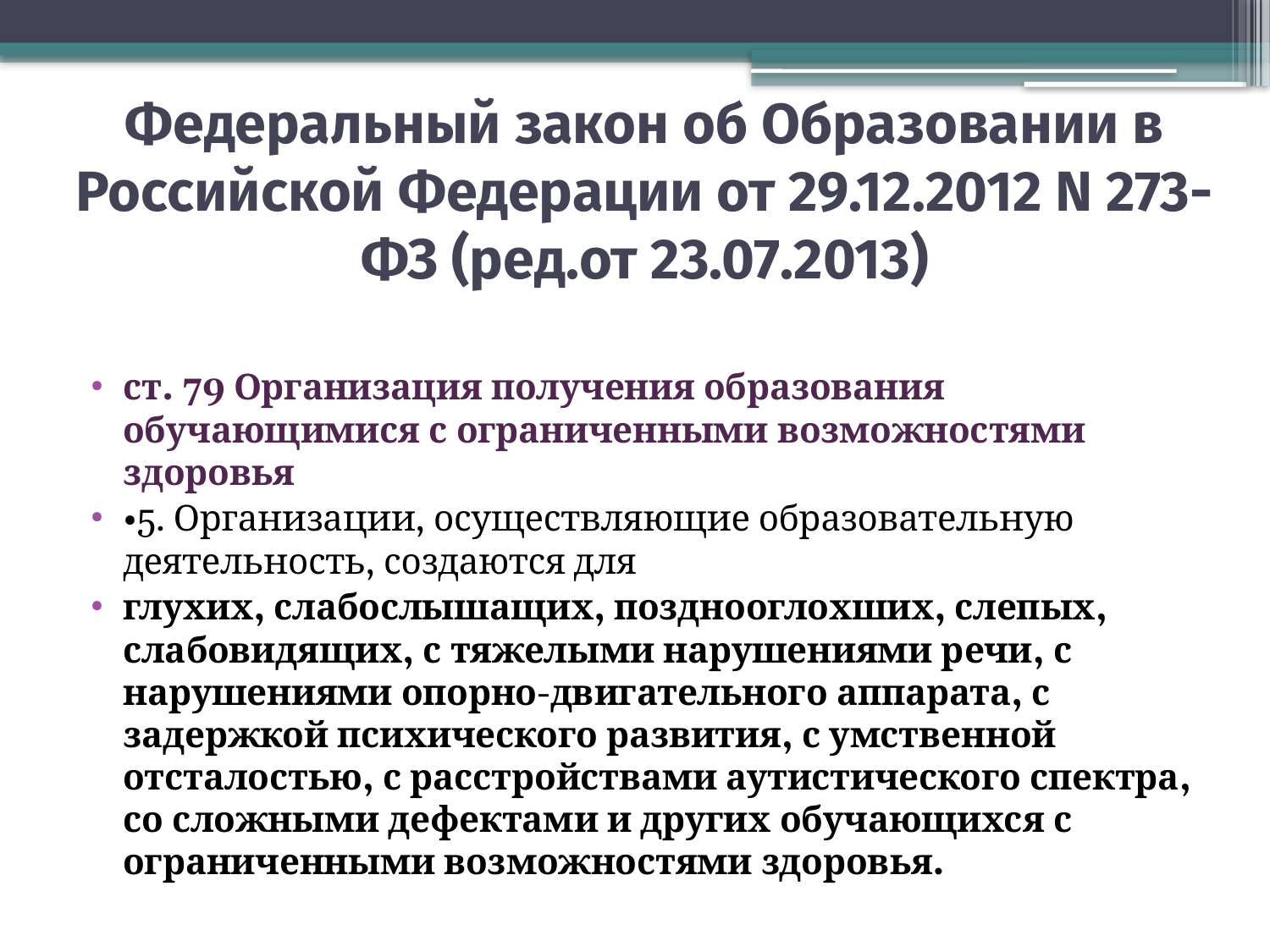

# Федеральный закон об Образовании в Российской Федерации от 29.12.2012 N 273- ФЗ (ред.от 23.07.2013)

ст. 79 Организация получения образования обучающимися с ограниченными возможностями здоровья
•5. Организации, осуществляющие образовательную деятельность, создаются для
глухих, слабослышащих, позднооглохших, слепых, слабовидящих, с тяжелыми нарушениями речи, с нарушениями опорно-двигательного аппарата, с задержкой психического развития, с умственной отсталостью, с расстройствами аутистического спектра, со сложными дефектами и других обучающихся с ограниченными возможностями здоровья.